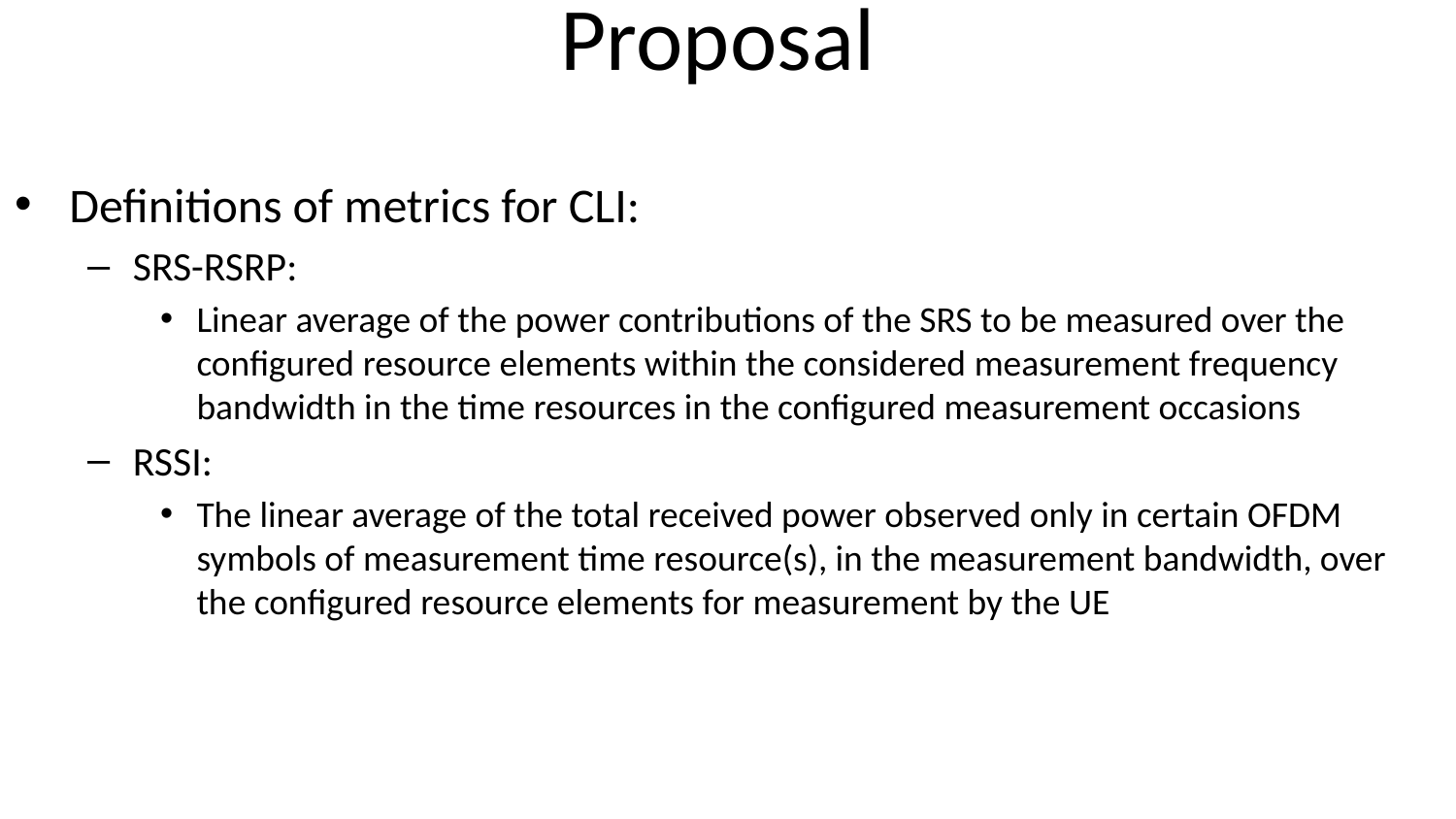

# Proposal
Definitions of metrics for CLI:
SRS-RSRP:
Linear average of the power contributions of the SRS to be measured over the configured resource elements within the considered measurement frequency bandwidth in the time resources in the configured measurement occasions
RSSI:
The linear average of the total received power observed only in certain OFDM symbols of measurement time resource(s), in the measurement bandwidth, over the configured resource elements for measurement by the UE